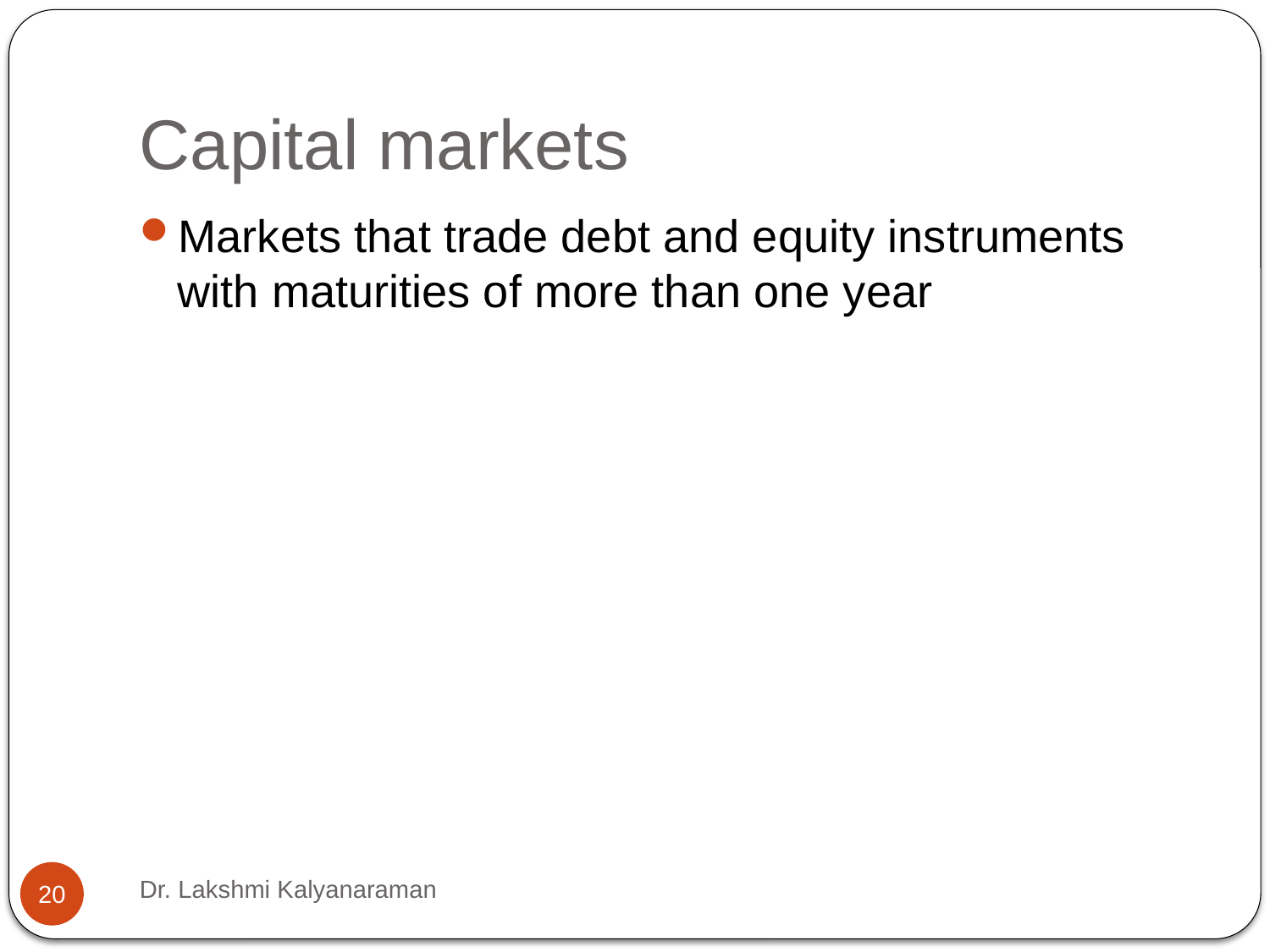

# Capital markets
Markets that trade debt and equity instruments with maturities of more than one year
Dr. Lakshmi Kalyanaraman
20